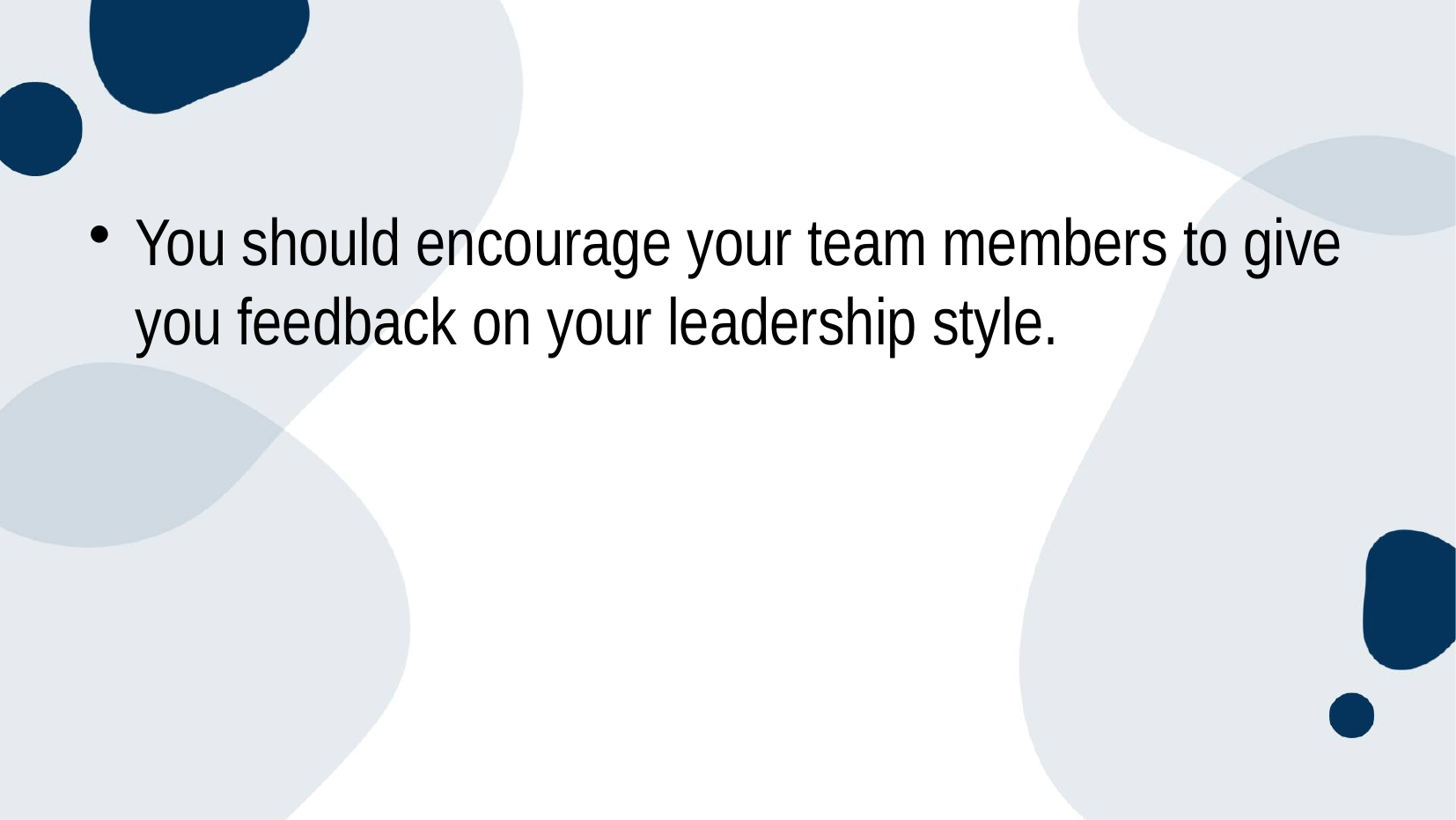

#
You should encourage your team members to give you feedback on your leadership style.